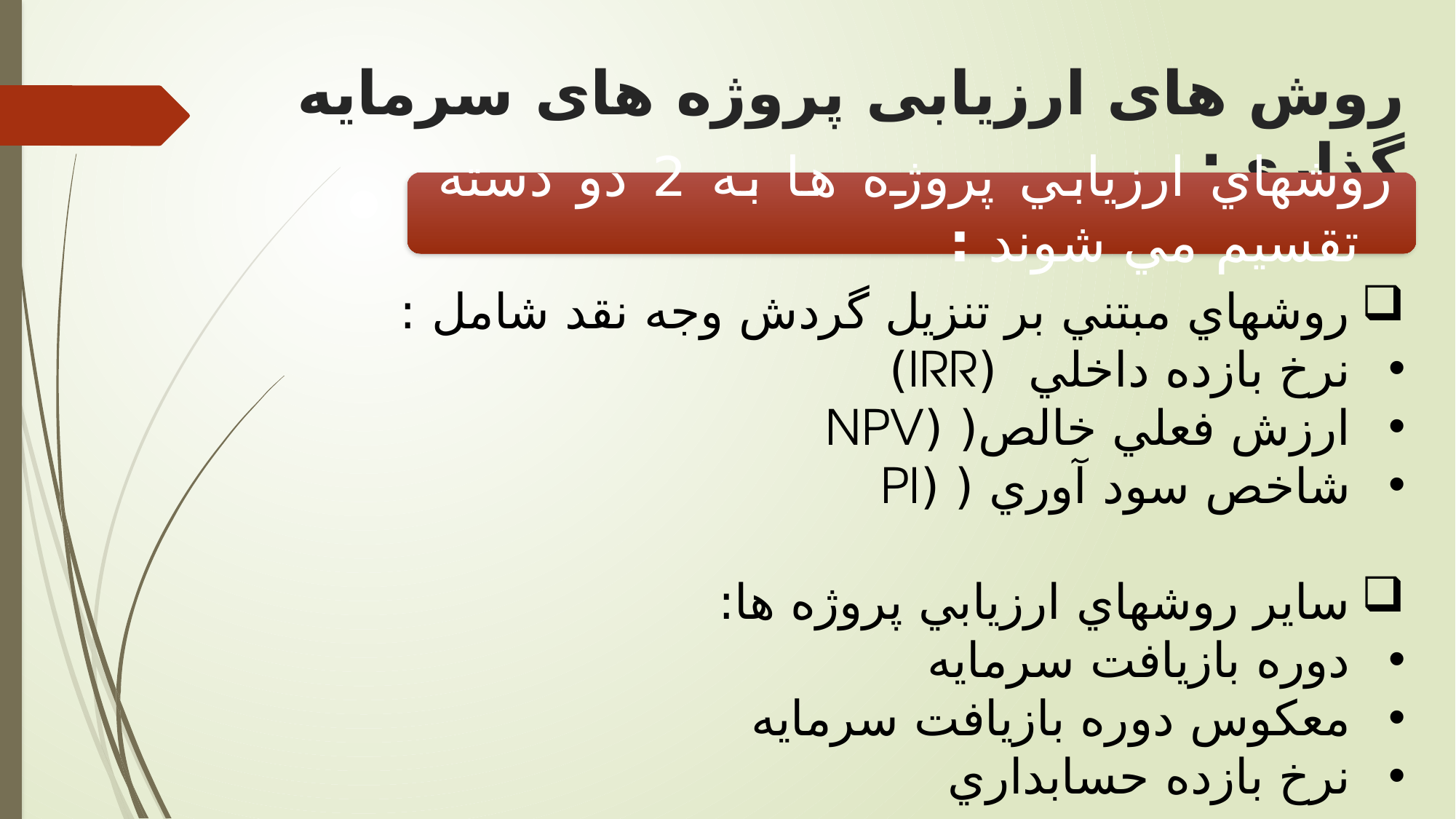

# روش های ارزیابی پروژه های سرمایه گذاری:
روشهاي ارزيابي پروژه ها به 2 دو دسته تقسيم مي شوند :

روشهاي مبتني بر تنزيل گردش وجه نقد شامل :
نرخ بازده داخلي  (IRR)
ارزش فعلي خالص( (NPV
شاخص سود آوري ( (PI
ساير روشهاي ارزيابي پروژه ها:
دوره بازيافت سرمايه
معكوس دوره بازيافت سرمايه
نرخ بازده حسابداري